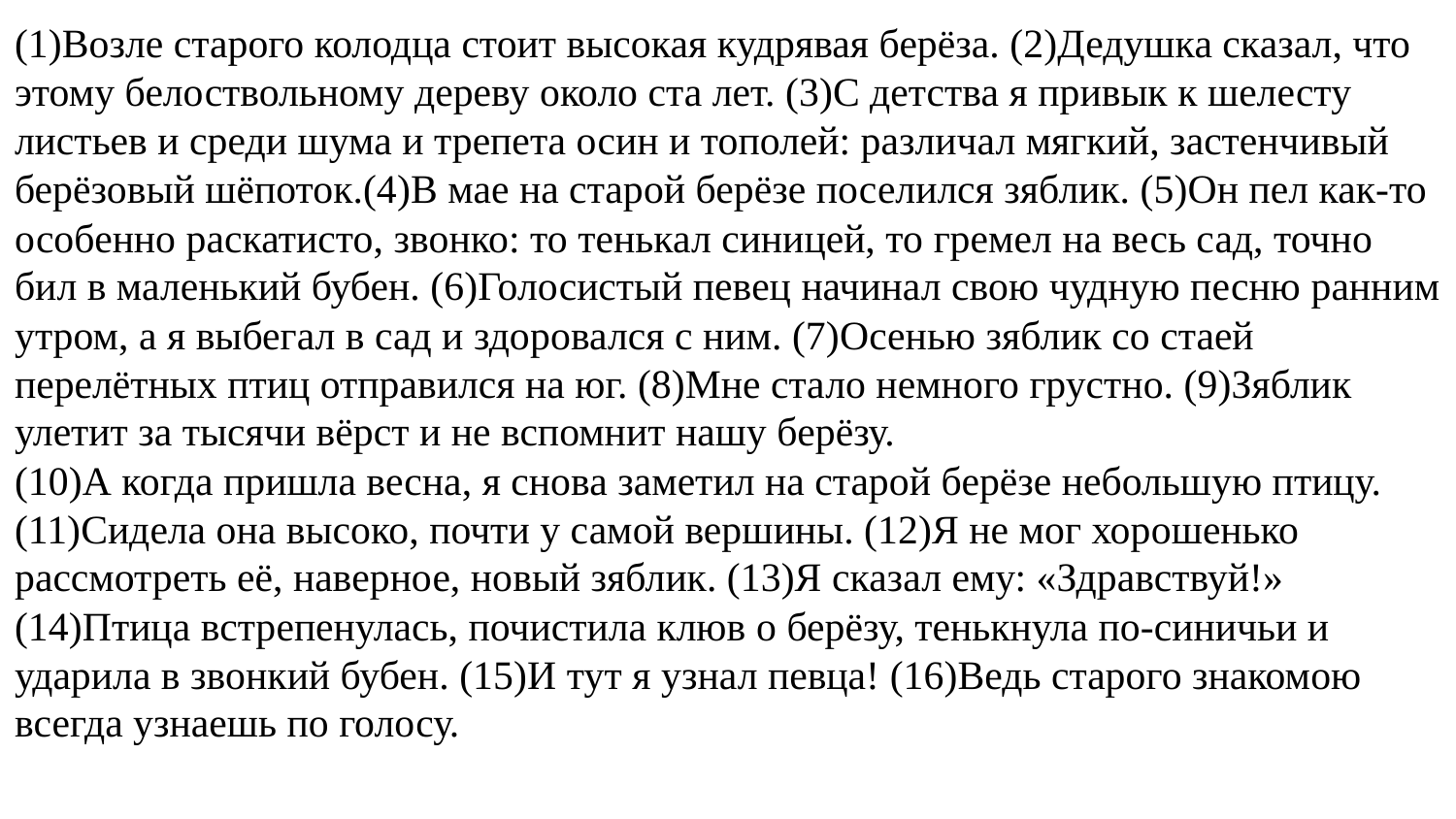

(1)Возле старого колодца стоит высокая кудрявая берёза. (2)Дедушка сказал, что этому белоствольному дереву около ста лет. (3)С детства я привык к шелесту листьев и среди шума и трепета осин и тополей: различал мягкий, застенчивый берёзовый шёпоток.(4)В мае на старой берёзе поселился зяблик. (5)Он пел как-то особенно раскатисто, звонко: то тенькал синицей, то гремел на весь сад, точно бил в маленький бубен. (6)Голосистый певец начинал свою чудную песню ранним утром, а я выбегал в сад и здоровался с ним. (7)Осенью зяблик со стаей перелётных птиц отправился на юг. (8)Мне стало немного грустно. (9)Зяблик улетит за тысячи вёрст и не вспомнит нашу берёзу.
(10)А когда пришла весна, я снова заметил на старой берёзе небольшую птицу. (11)Сидела она высоко, почти у самой вершины. (12)Я не мог хорошенько рассмотреть её, наверное, новый зяблик. (13)Я сказал ему: «Здравствуй!» (14)Птица встрепенулась, почистила клюв о берёзу, тенькнула по-синичьи и ударила в звонкий бубен. (15)И тут я узнал певца! (16)Ведь старого знакомою всегда узнаешь по голосу.